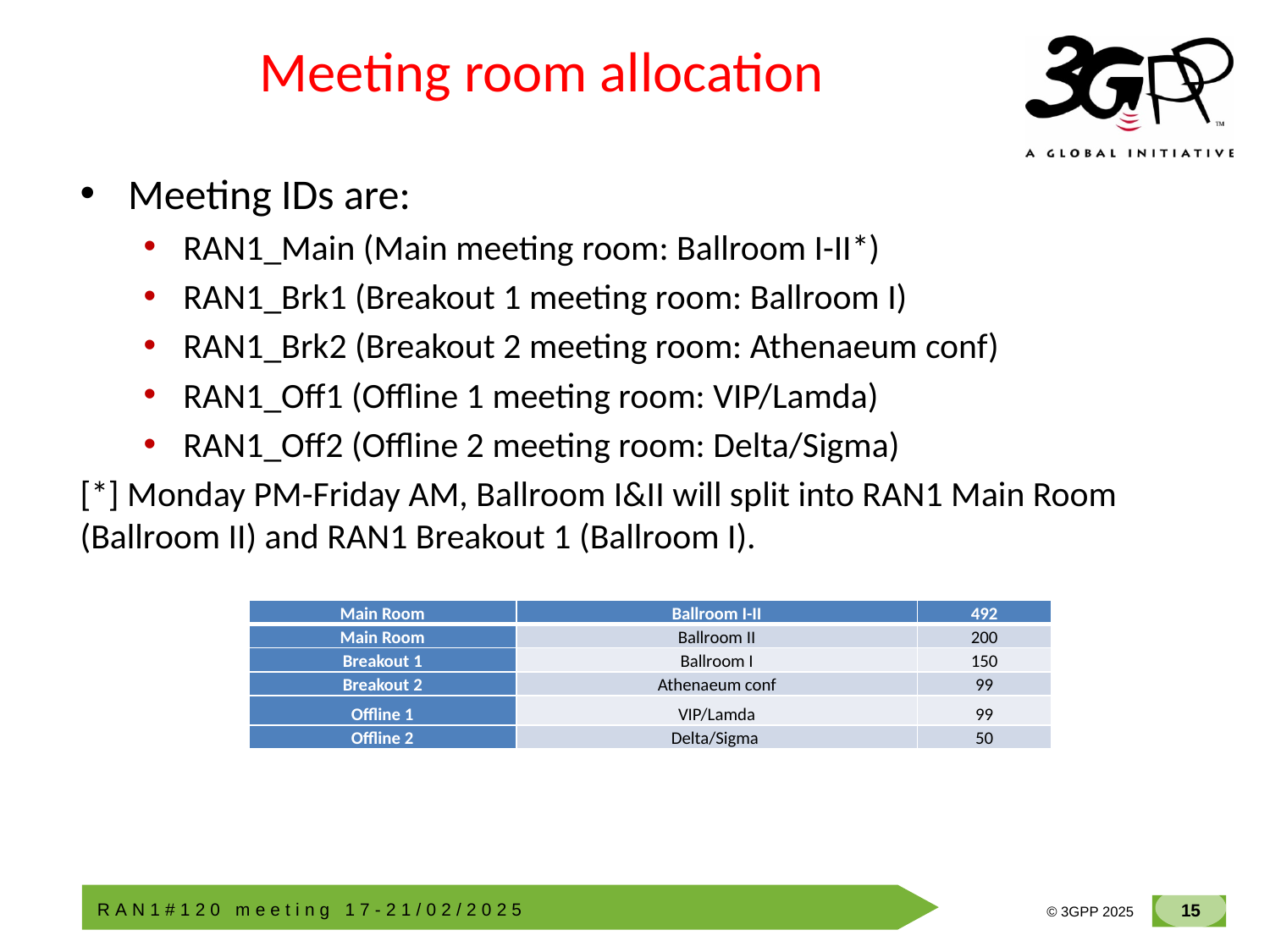

# Meeting room allocation
Meeting IDs are:
RAN1_Main (Main meeting room: Ballroom I-II*)
RAN1_Brk1 (Breakout 1 meeting room: Ballroom I)
RAN1_Brk2 (Breakout 2 meeting room: Athenaeum conf)
RAN1_Off1 (Offline 1 meeting room: VIP/Lamda)
RAN1_Off2 (Offline 2 meeting room: Delta/Sigma)
[*] Monday PM-Friday AM, Ballroom I&II will split into RAN1 Main Room (Ballroom II) and RAN1 Breakout 1 (Ballroom I).

| Main Room | Ballroom I-II | 492 |
| --- | --- | --- |
| Main Room | Ballroom II | 200 |
| Breakout 1 | Ballroom I | 150 |
| Breakout 2 | Athenaeum conf | 99 |
| Offline 1 | VIP/Lamda | 99 |
| Offline 2 | Delta/Sigma | 50 |